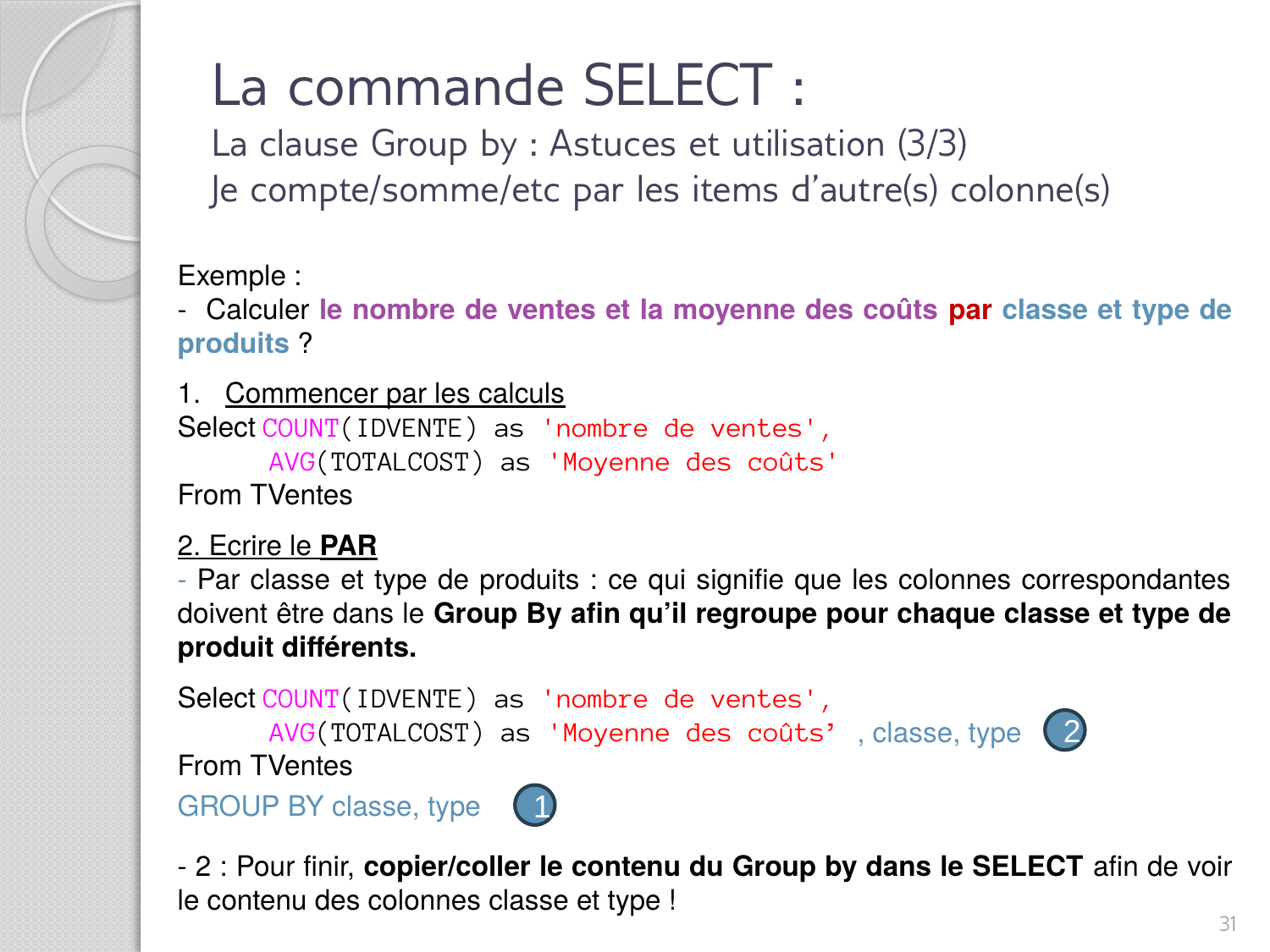

# La commande SELECT : La clause Group by : Astuces et utilisation (3/3) Je compte/somme/etc par les items d’autre(s) colonne(s)
Exemple :
-  Calculer le nombre de ventes et la moyenne des coûts par classe et type de produits ?

Commencer par les calculs
Select COUNT(IDVENTE) as 'nombre de ventes',
      AVG(TOTALCOST) as 'Moyenne des coûts'
From TVentes

2. Ecrire le PAR
- Par classe et type de produits : ce qui signifie que les colonnes correspondantes doivent être dans le Group By afin qu’il regroupe pour chaque classe et type de produit différents.

Select COUNT(IDVENTE) as 'nombre de ventes',
      AVG(TOTALCOST) as 'Moyenne des coûts’
From TVentes

- 2 : Pour finir, copier/coller le contenu du Group by dans le SELECT afin de voir le contenu des colonnes classe et type !
, classe, type
2
GROUP BY classe, type
1
31